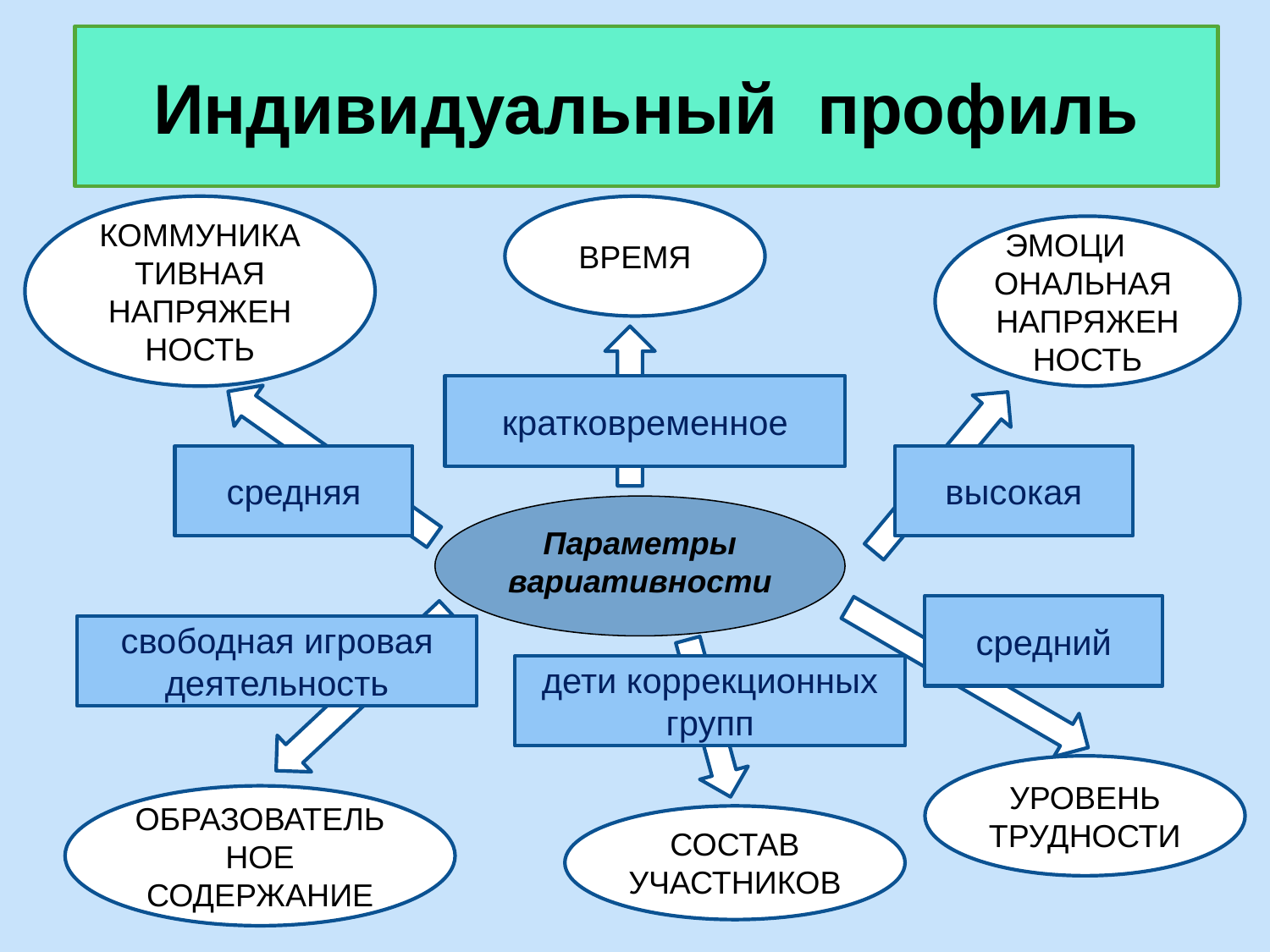

Индивидуальный  профиль

КОММУНИКА ТИВНАЯ НАПРЯЖЕН НОСТЬ
ВРЕМЯ
ЭМОЦИ      ОНАЛЬНАЯ  НАПРЯЖЕННОСТЬ

кратковременное
средняя
высокая
Параметры вариативности

средний
свободная игровая деятельность

дети коррекционных групп
УРОВЕНЬ ТРУДНОСТИ
ОБРАЗОВАТЕЛЬНОЕ СОДЕРЖАНИЕ
СОСТАВ УЧАСТНИКОВ